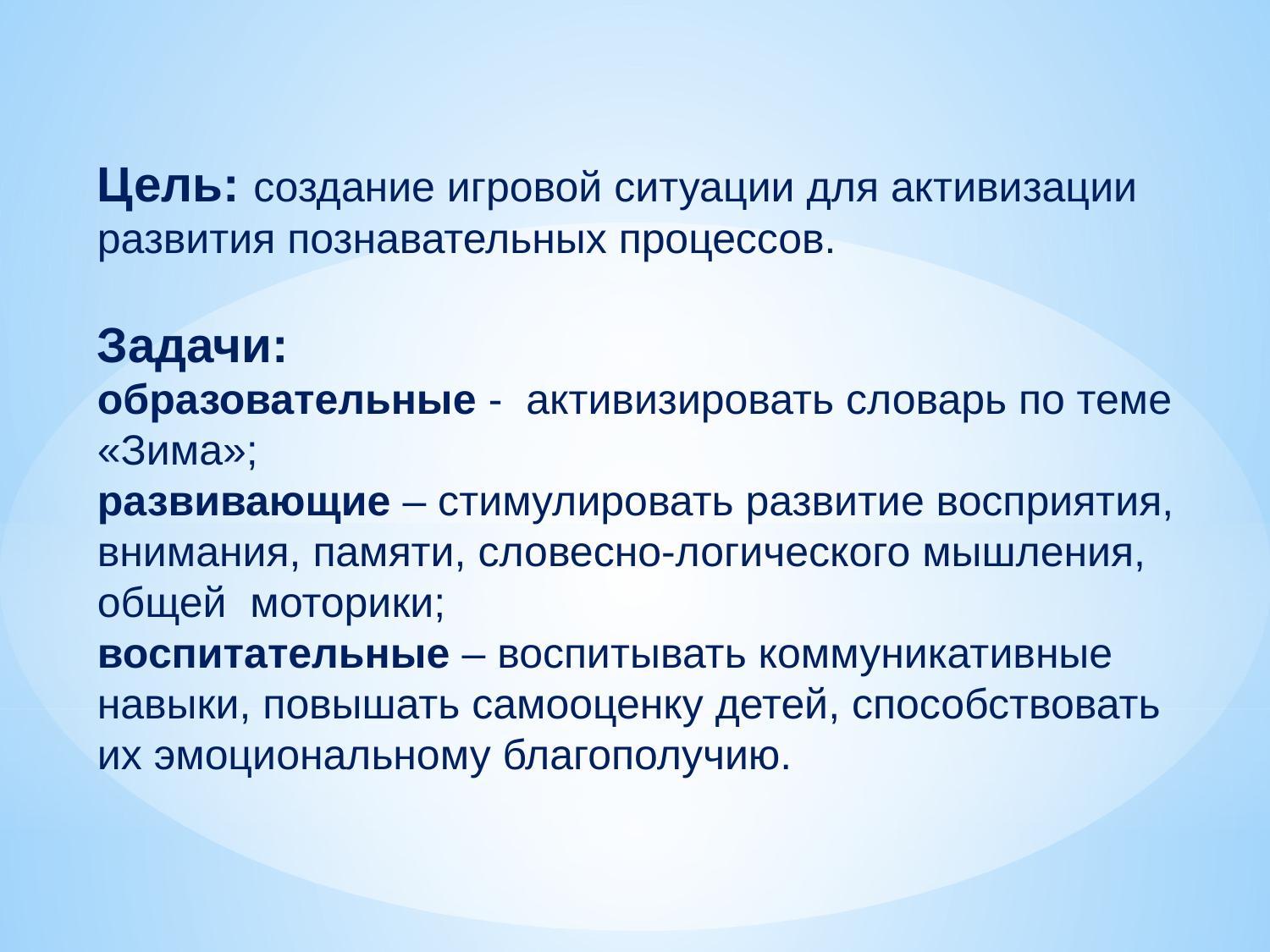

Цель: создание игровой ситуации для активизации развития познавательных процессов.

Задачи:
образовательные -  активизировать словарь по теме «Зима»;
развивающие – стимулировать развитие восприятия,  внимания, памяти, словесно-логического мышления, общей  моторики;
воспитательные – воспитывать коммуникативные навыки, повышать самооценку детей, способствовать их эмоциональному благополучию.